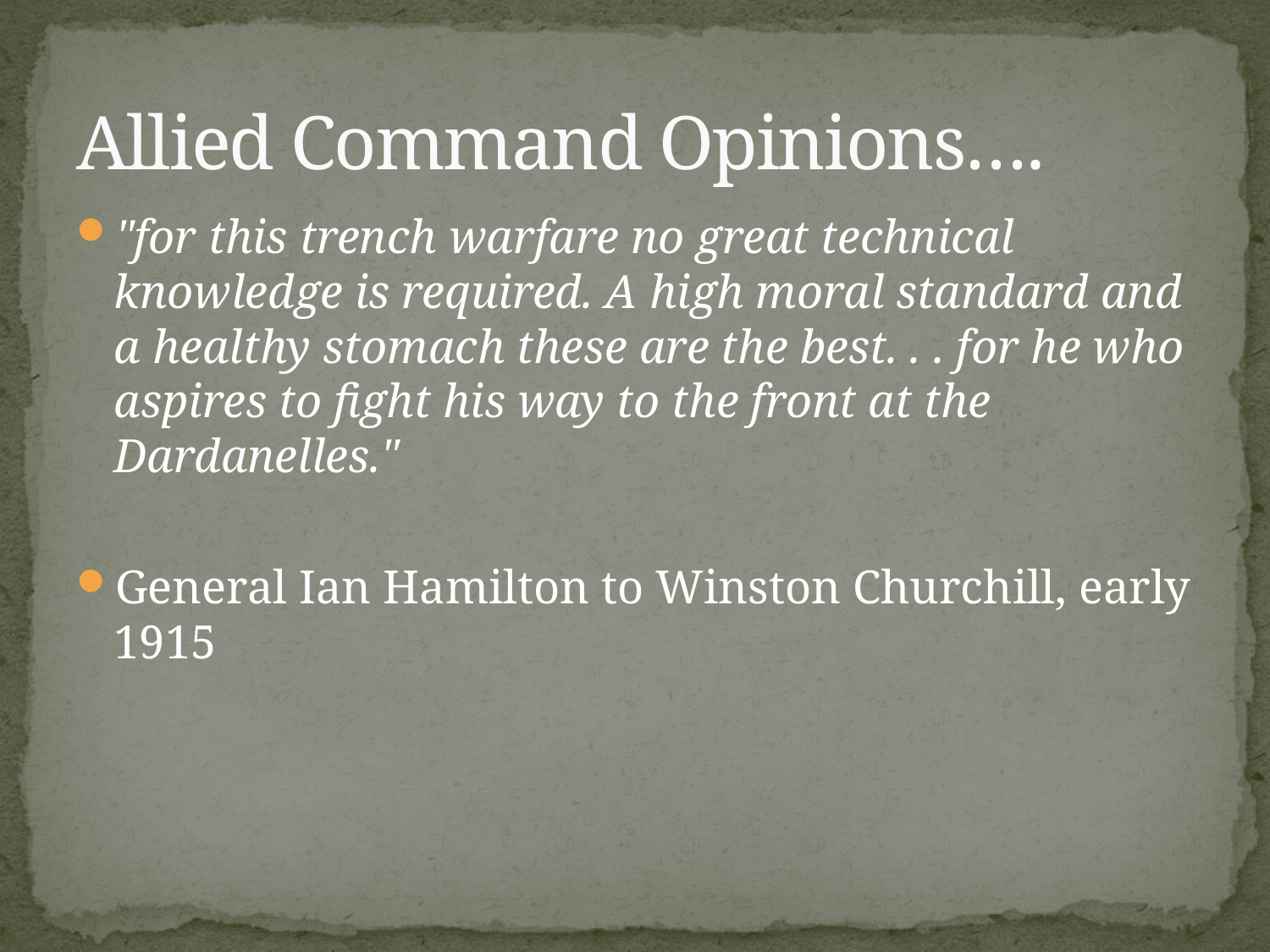

# Allied Command Opinions….
"for this trench warfare no great technical knowledge is required. A high moral standard and a healthy stomach these are the best. . . for he who aspires to fight his way to the front at the Dardanelles."

General Ian Hamilton to Winston Churchill, early 1915